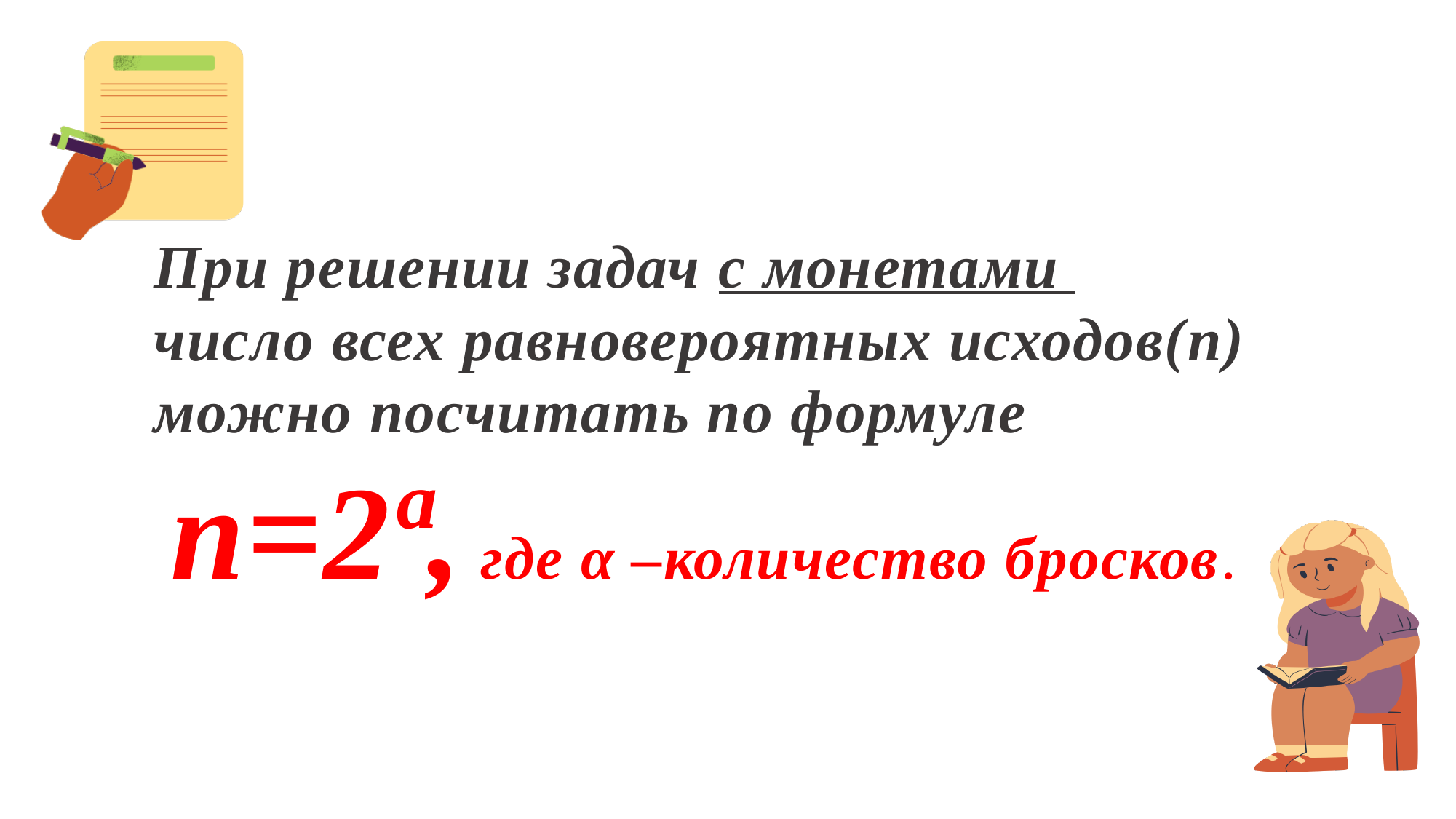

При решении задач с монетами
число всех равновероятных исходов(n) можно посчитать по формуле
 п=2ª, где α –количество бросков.